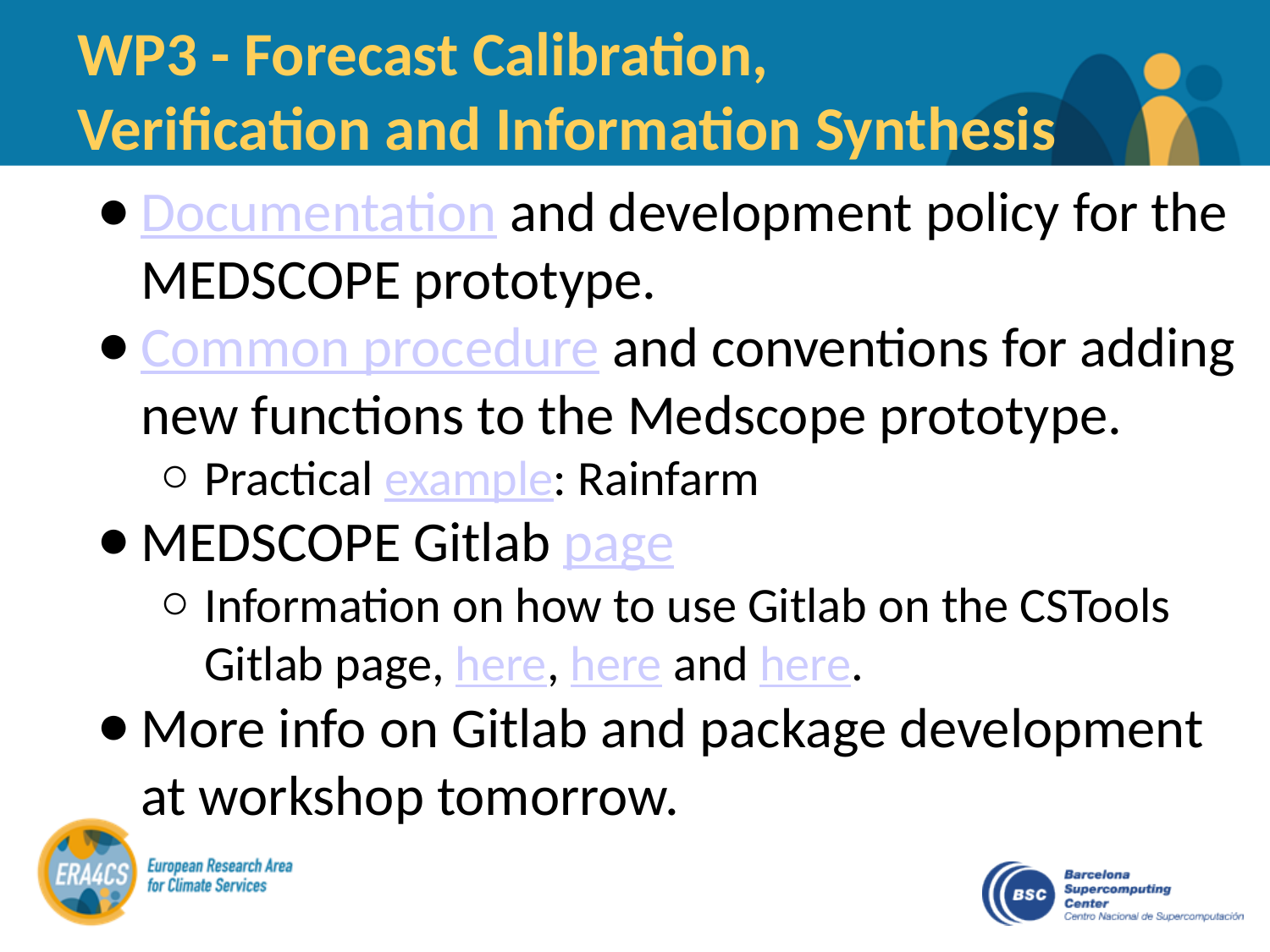

# WP3 - Forecast Calibration, Verification and Information Synthesis
Documentation and development policy for the MEDSCOPE prototype.
Common procedure and conventions for adding new functions to the Medscope prototype.
Practical example: Rainfarm
MEDSCOPE Gitlab page
Information on how to use Gitlab on the CSTools Gitlab page, here, here and here.
More info on Gitlab and package development at workshop tomorrow.